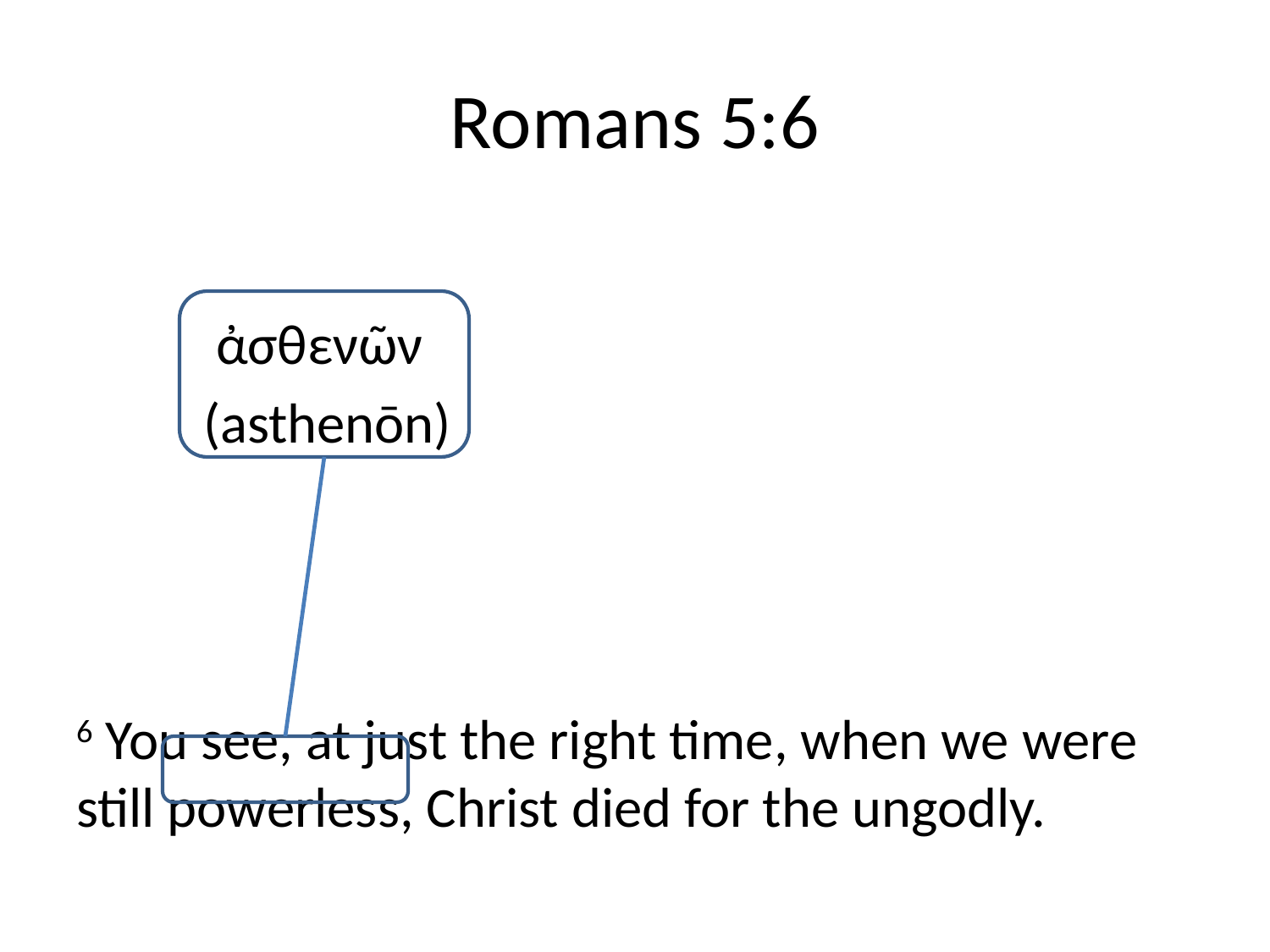

# Romans 5:6

	 ἀσθενῶν
	(asthenōn)

6 You see, at just the right time, when we were still powerless, Christ died for the ungodly.